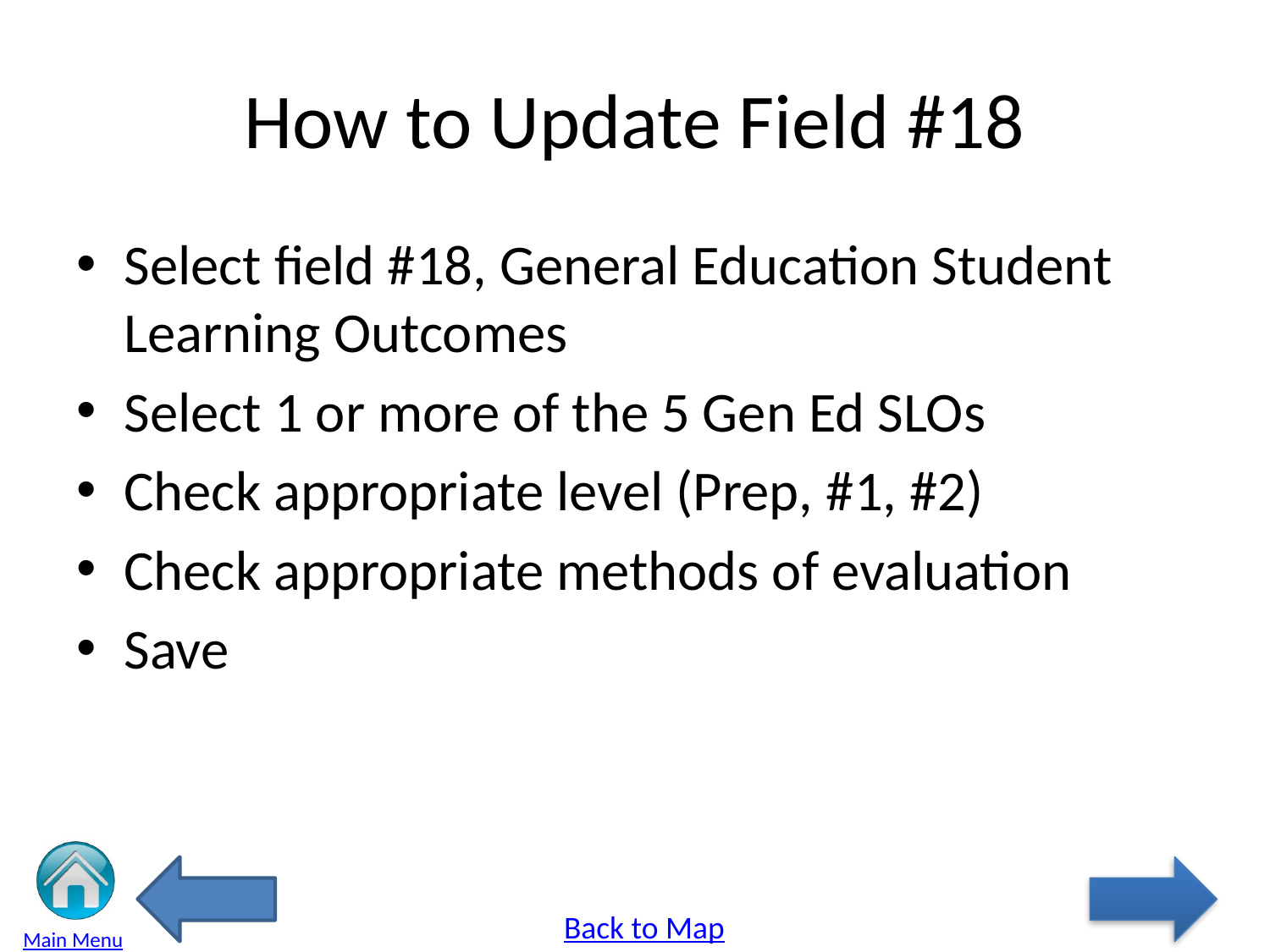

# How to Update Field #18
Select field #18, General Education Student Learning Outcomes
Select 1 or more of the 5 Gen Ed SLOs
Check appropriate level (Prep, #1, #2)
Check appropriate methods of evaluation
Save
Back to Map